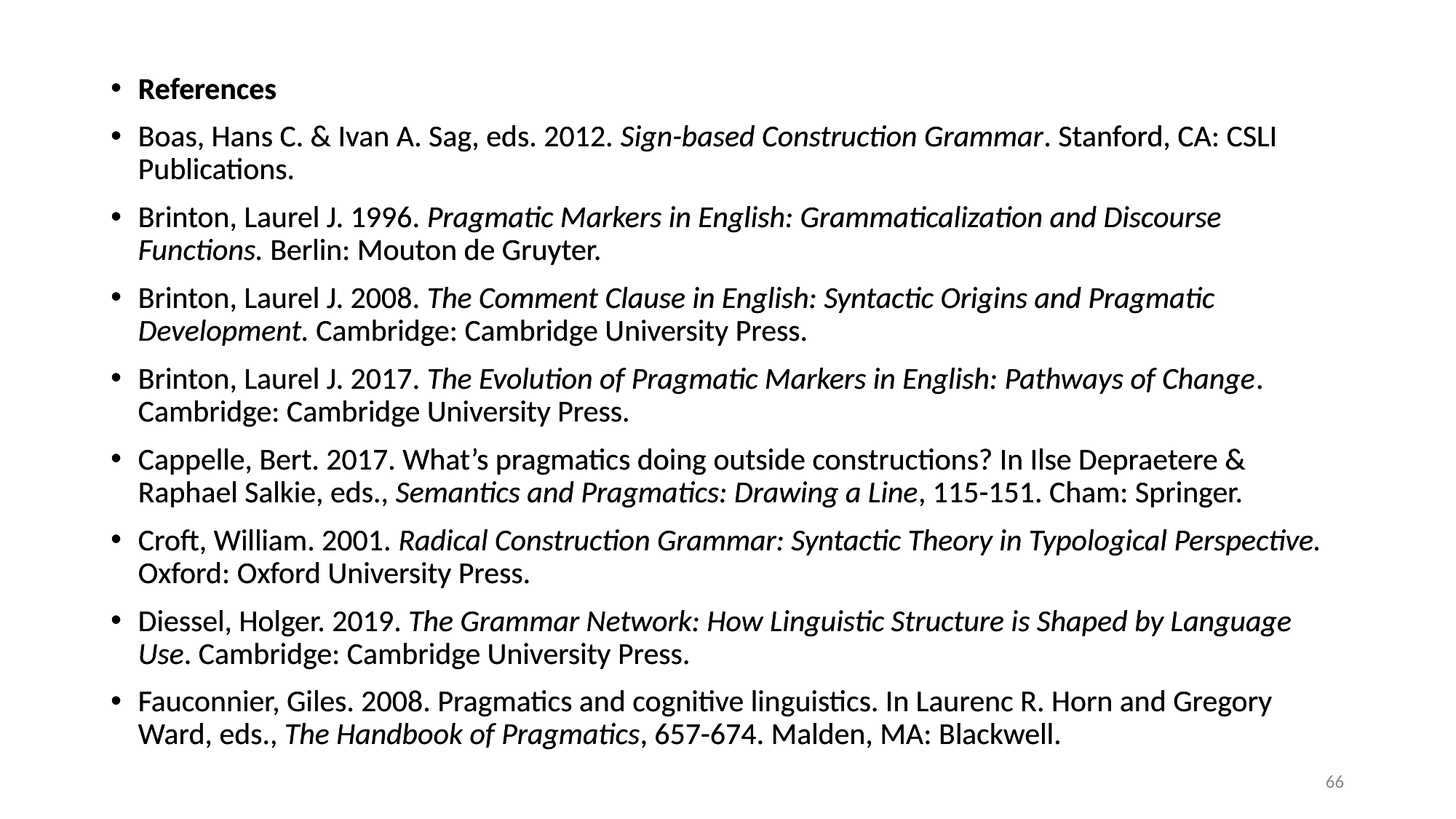

References
Boas, Hans C. & Ivan A. Sag, eds. 2012. Sign-based Construction Grammar. Stanford, CA: CSLI Publications.
Brinton, Laurel J. 1996. Pragmatic Markers in English: Grammaticalization and Discourse Functions. Berlin: Mouton de Gruyter.
Brinton, Laurel J. 2008. The Comment Clause in English: Syntactic Origins and Pragmatic Development. Cambridge: Cambridge University Press.
Brinton, Laurel J. 2017. The Evolution of Pragmatic Markers in English: Pathways of Change. Cambridge: Cambridge University Press.
Cappelle, Bert. 2017. What’s pragmatics doing outside constructions? In Ilse Depraetere & Raphael Salkie, eds., Semantics and Pragmatics: Drawing a Line, 115-151. Cham: Springer.
Croft, William. 2001. Radical Construction Grammar: Syntactic Theory in Typological Perspective. Oxford: Oxford University Press.
Diessel, Holger. 2019. The Grammar Network: How Linguistic Structure is Shaped by Language Use. Cambridge: Cambridge University Press.
Fauconnier, Giles. 2008. Pragmatics and cognitive linguistics. In Laurenc R. Horn and Gregory Ward, eds., The Handbook of Pragmatics, 657-674. Malden, MA: Blackwell.
References
Boas, Hans C. & Ivan A. Sag, eds. 2012. Sign-based Construction Grammar. Stanford, CA: CSLI Publications.
Brinton, Laurel J. 1996. Pragmatic Markers in English: Grammaticalization and Discourse Functions. Berlin: Mouton de Gruyter.
Brinton, Laurel J. 2008. The Comment Clause in English: Syntactic Origins and Pragmatic Development. Cambridge: Cambridge University Press.
Brinton, Laurel J. 2017. The Evolution of Pragmatic Markers in English: Pathways of Change. Cambridge: Cambridge University Press.
Cappelle, Bert. 2017. What’s pragmatics doing outside constructions? In Ilse Depraetere & Raphael Salkie, eds., Semantics and Pragmatics: Drawing a Line, 115-151. Cham: Springer.
Croft, William. 2001. Radical Construction Grammar: Syntactic Theory in Typological Perspective. Oxford: Oxford University Press.
Diessel, Holger. 2019. The Grammar Network: How Linguistic Structure is Shaped by Language Use. Cambridge: Cambridge University Press.
Fauconnier, Giles. 2008. Pragmatics and cognitive linguistics. In Laurenc R. Horn and Gregory Ward, eds., The Handbook of Pragmatics, 657-674. Malden, MA: Blackwell.
66